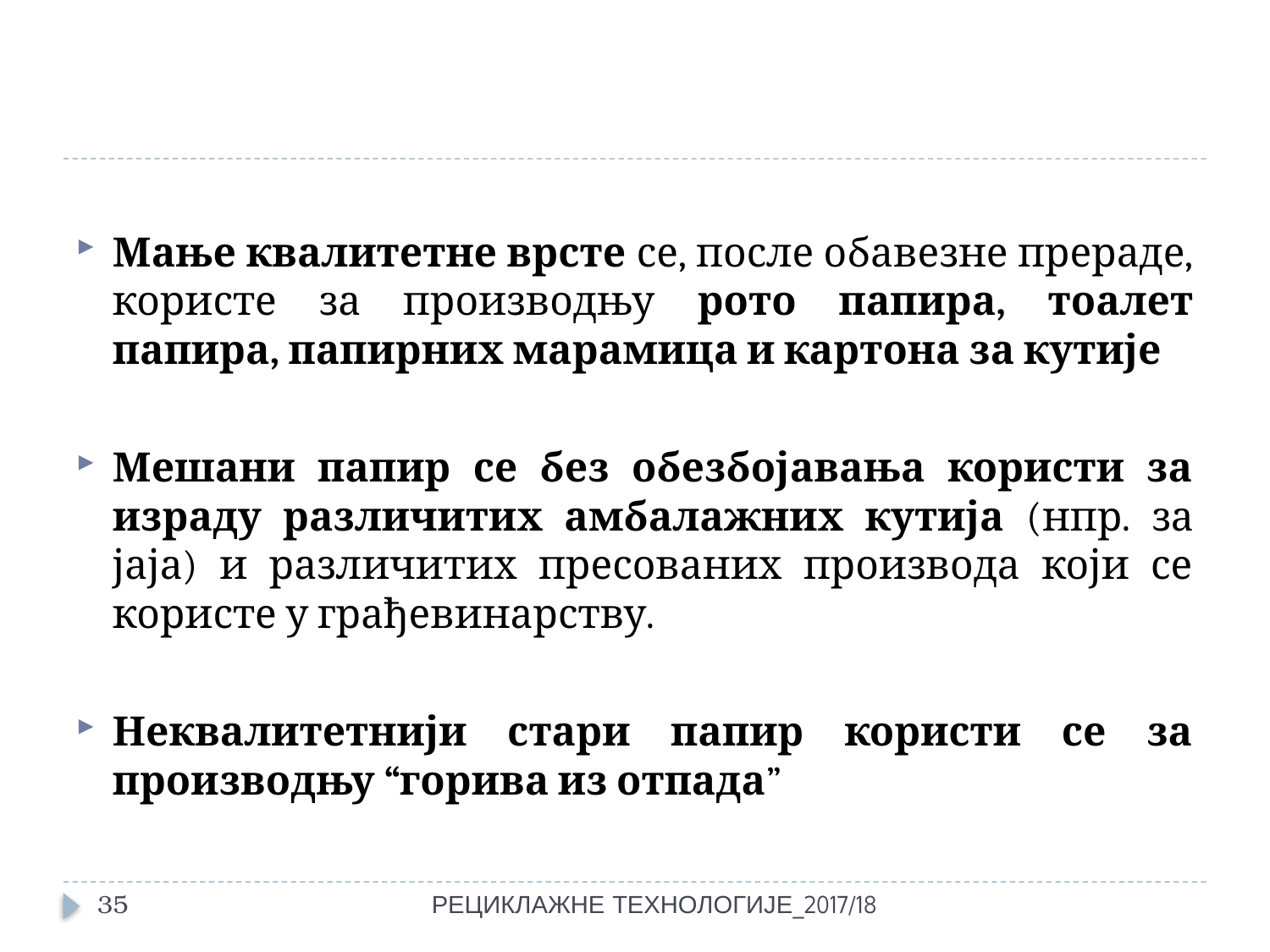

#

Мање квалитетне врсте се, после обавезне прераде, користе за производњу рото папира, тоалет папира, папирних марамица и картона за кутије

Мешани папир се без обезбојавања користи за израду различитих амбалажних кутија (нпр. за јаја) и различитих пресованих производа који се користе у грађевинарству.

Неквалитетнији стари папир користи се за производњу “горива из отпада”
35
РЕЦИКЛАЖНЕ ТЕХНОЛОГИЈЕ_2017/18